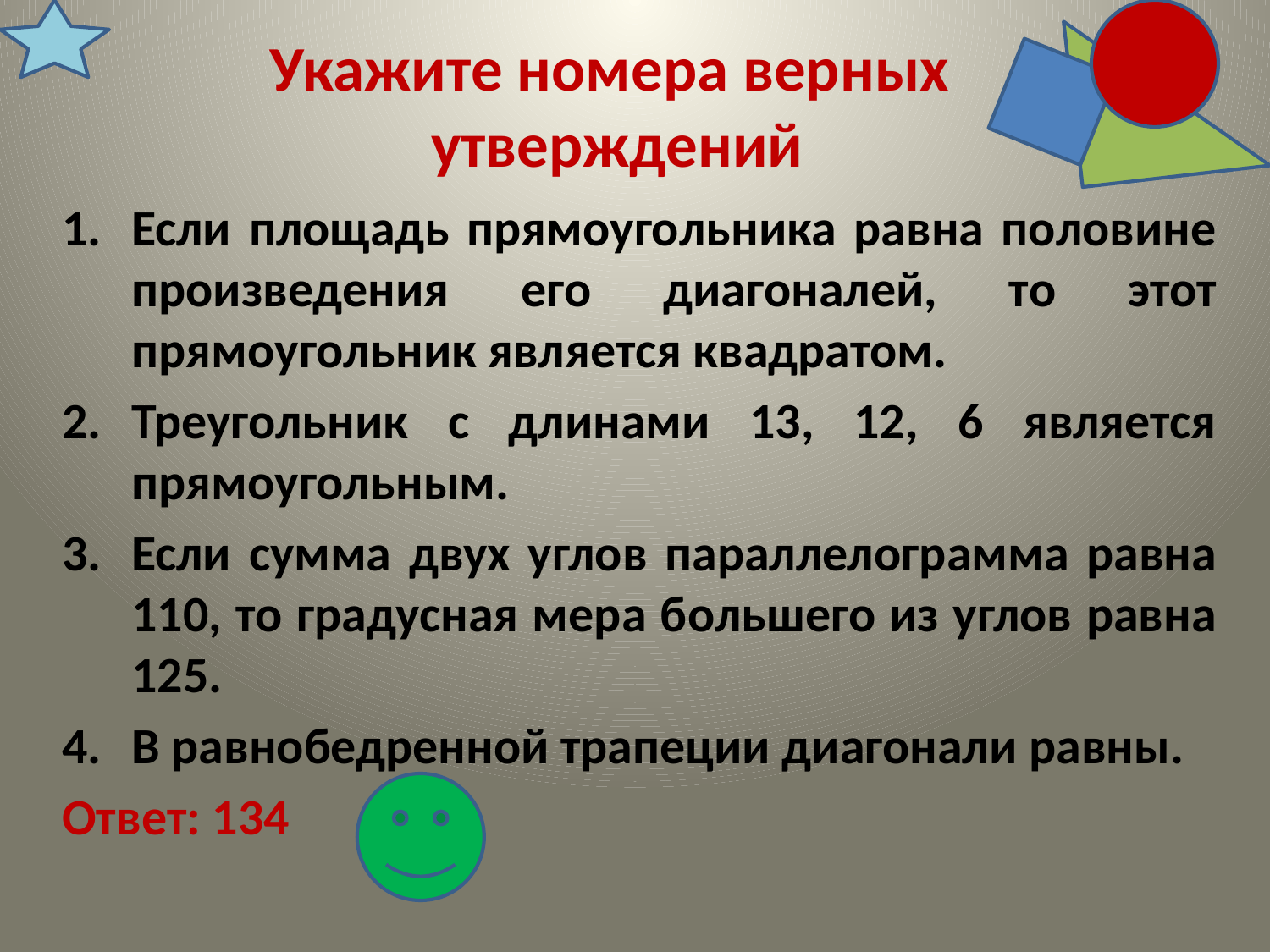

# Укажите номера верных утверждений

Если площадь прямоугольника равна половине произведения его диагоналей, то этот прямоугольник является квадратом.
Треугольник с длинами 13, 12, 6 является прямоугольным.
Если сумма двух углов параллелограмма равна 110, то градусная мера большего из углов равна 125.
В равнобедренной трапеции диагонали равны.
Ответ: 134